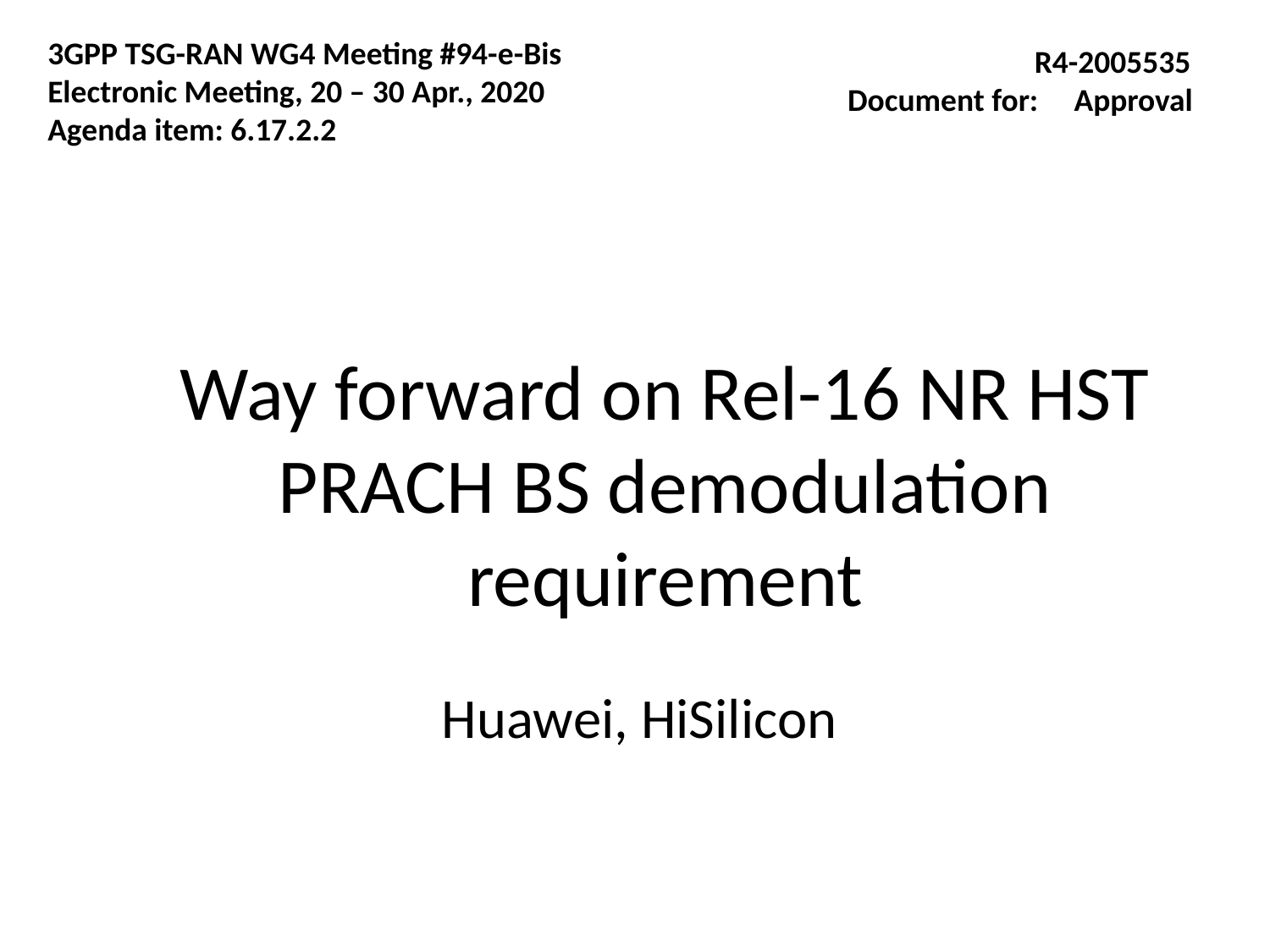

# 3GPP TSG-RAN WG4 Meeting #94-e-Bis Electronic Meeting, 20 – 30 Apr., 2020 Agenda item: 6.17.2.2
                          R4-2005535
Document for:     Approval

Way forward on Rel-16 NR HST PRACH BS demodulation requirement
Huawei, HiSilicon